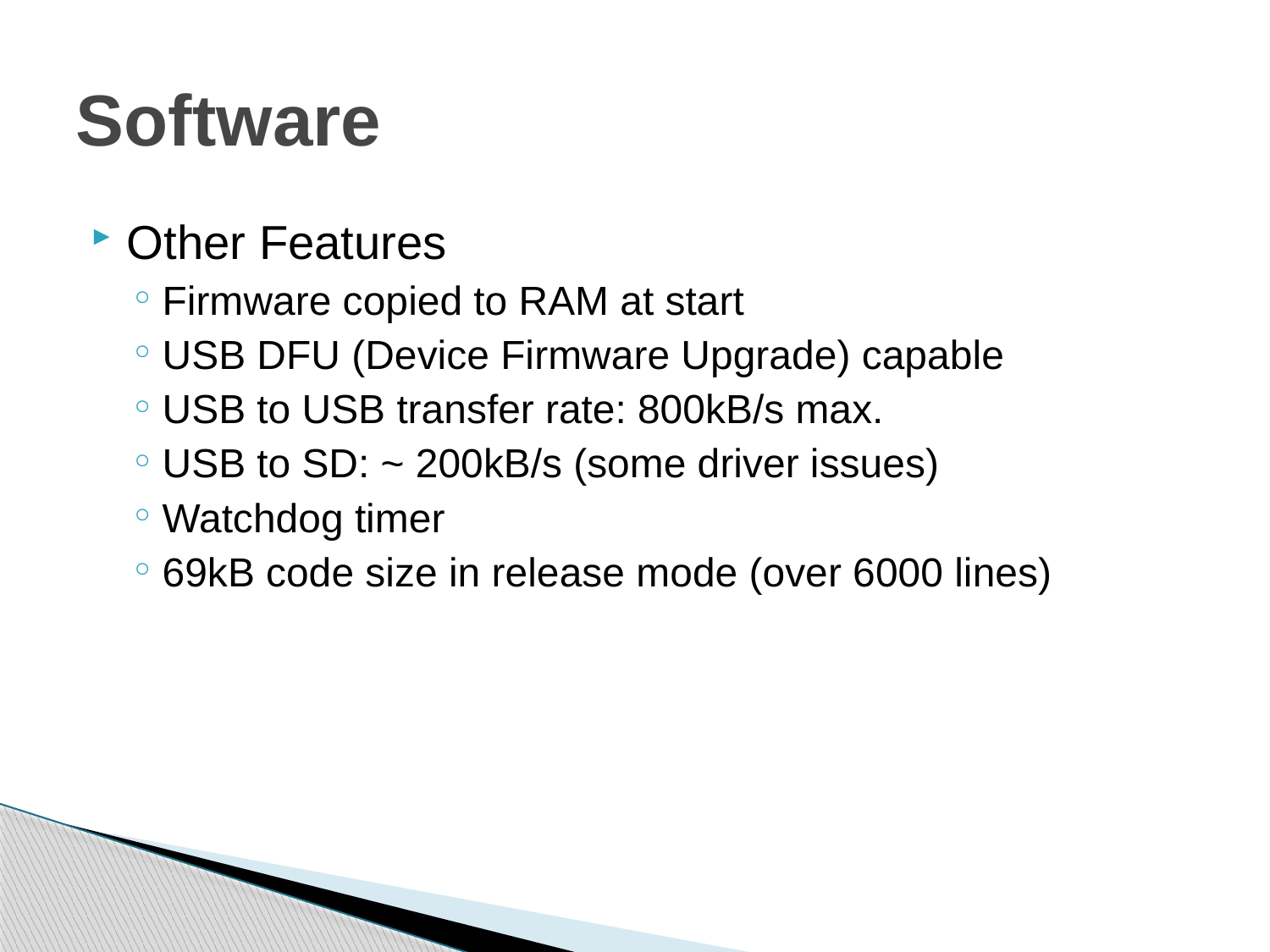

# Software
Other Features
Firmware copied to RAM at start
USB DFU (Device Firmware Upgrade) capable
USB to USB transfer rate: 800kB/s max.
USB to SD: ~ 200kB/s (some driver issues)
Watchdog timer
69kB code size in release mode (over 6000 lines)